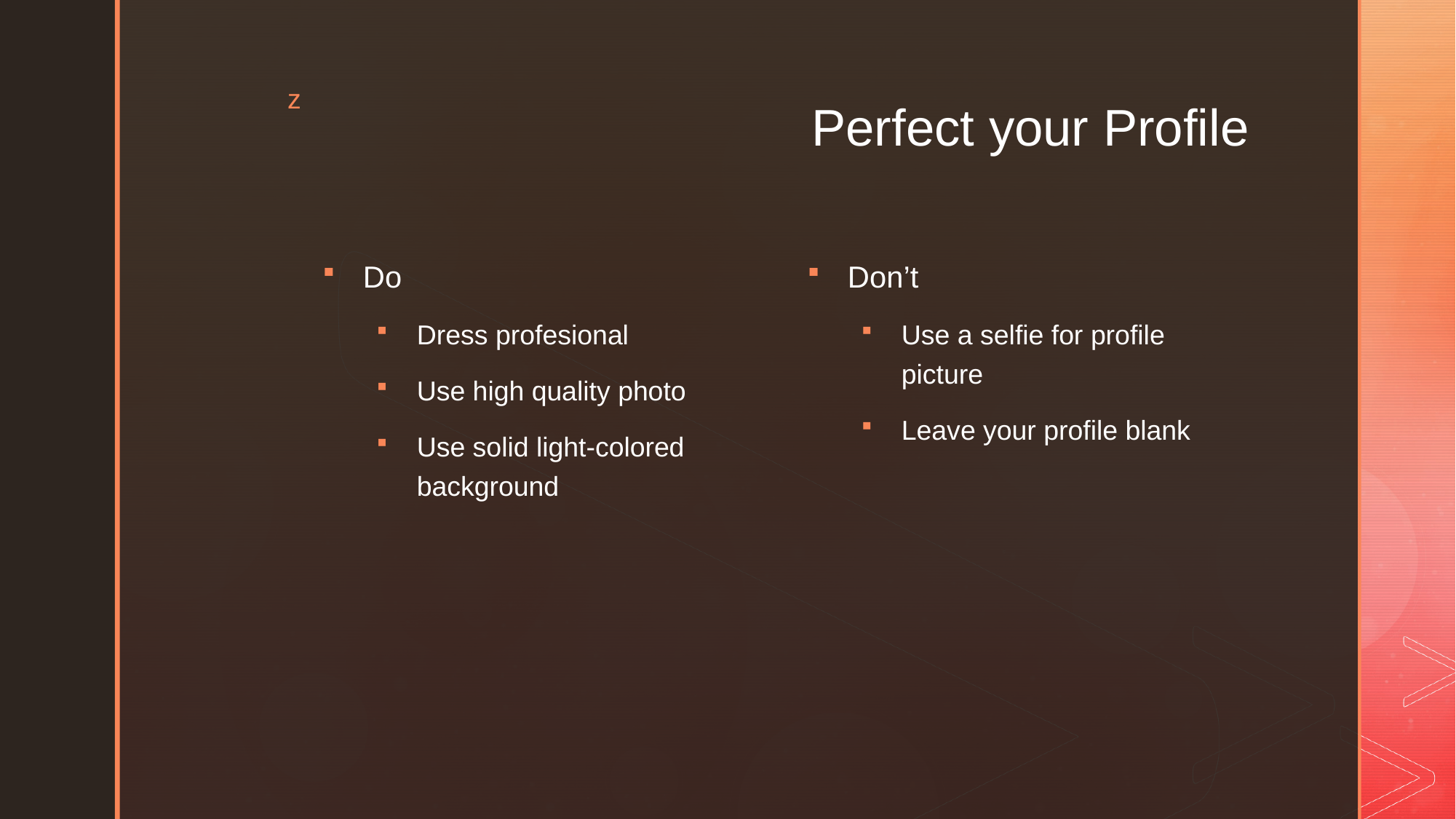

# Perfect your Profile
Don’t
Use a selfie for profile picture
Leave your profile blank
Do
Dress profesional
Use high quality photo
Use solid light-colored background